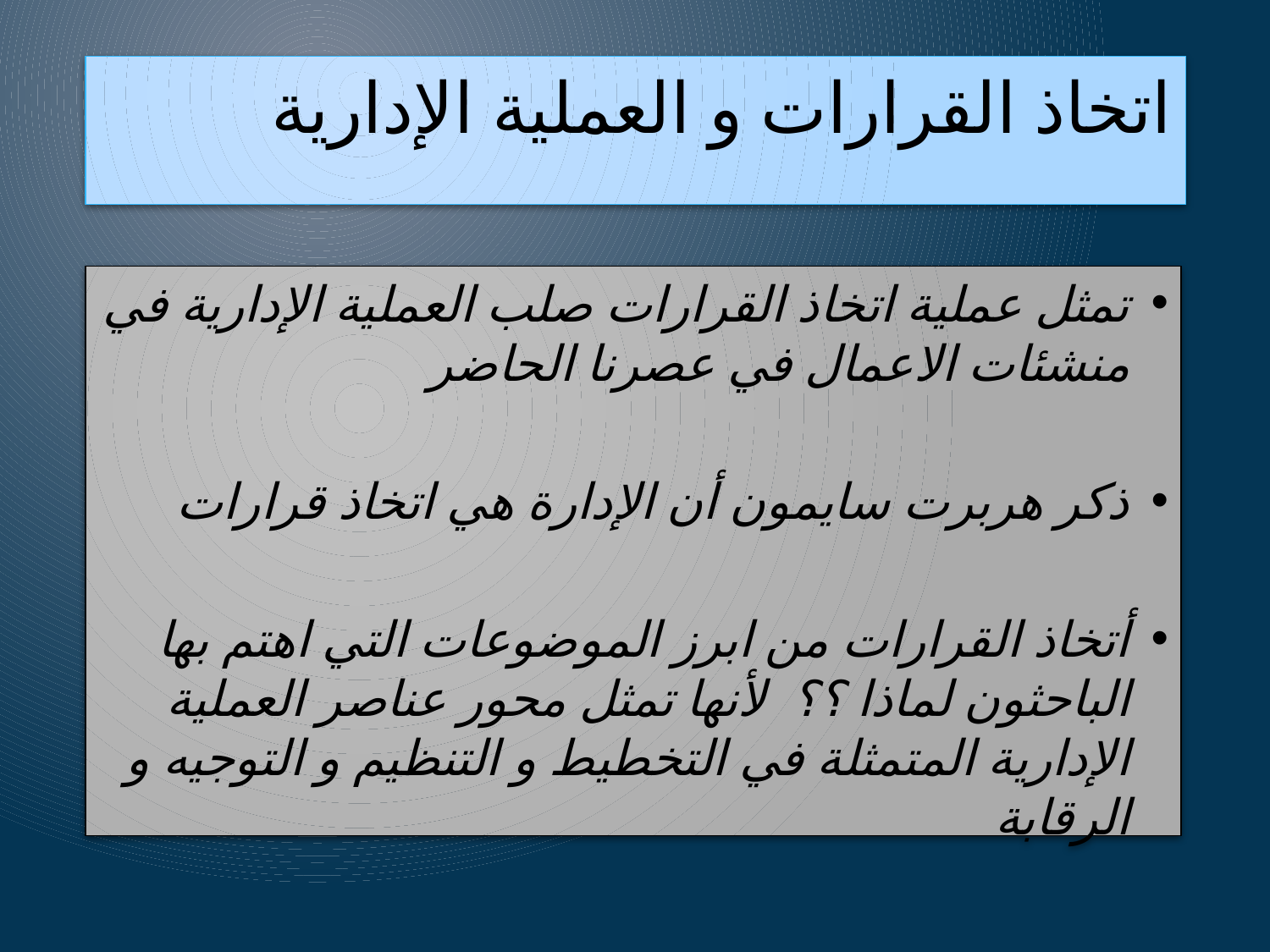

# اتخاذ القرارات و العملية الإدارية
تمثل عملية اتخاذ القرارات صلب العملية الإدارية في منشئات الاعمال في عصرنا الحاضر

ذكر هربرت سايمون أن الإدارة هي اتخاذ قرارات

أتخاذ القرارات من ابرز الموضوعات التي اهتم بها الباحثون لماذا ؟؟  لأنها تمثل محور عناصر العملية الإدارية المتمثلة في التخطيط و التنظيم و التوجيه و الرقابة